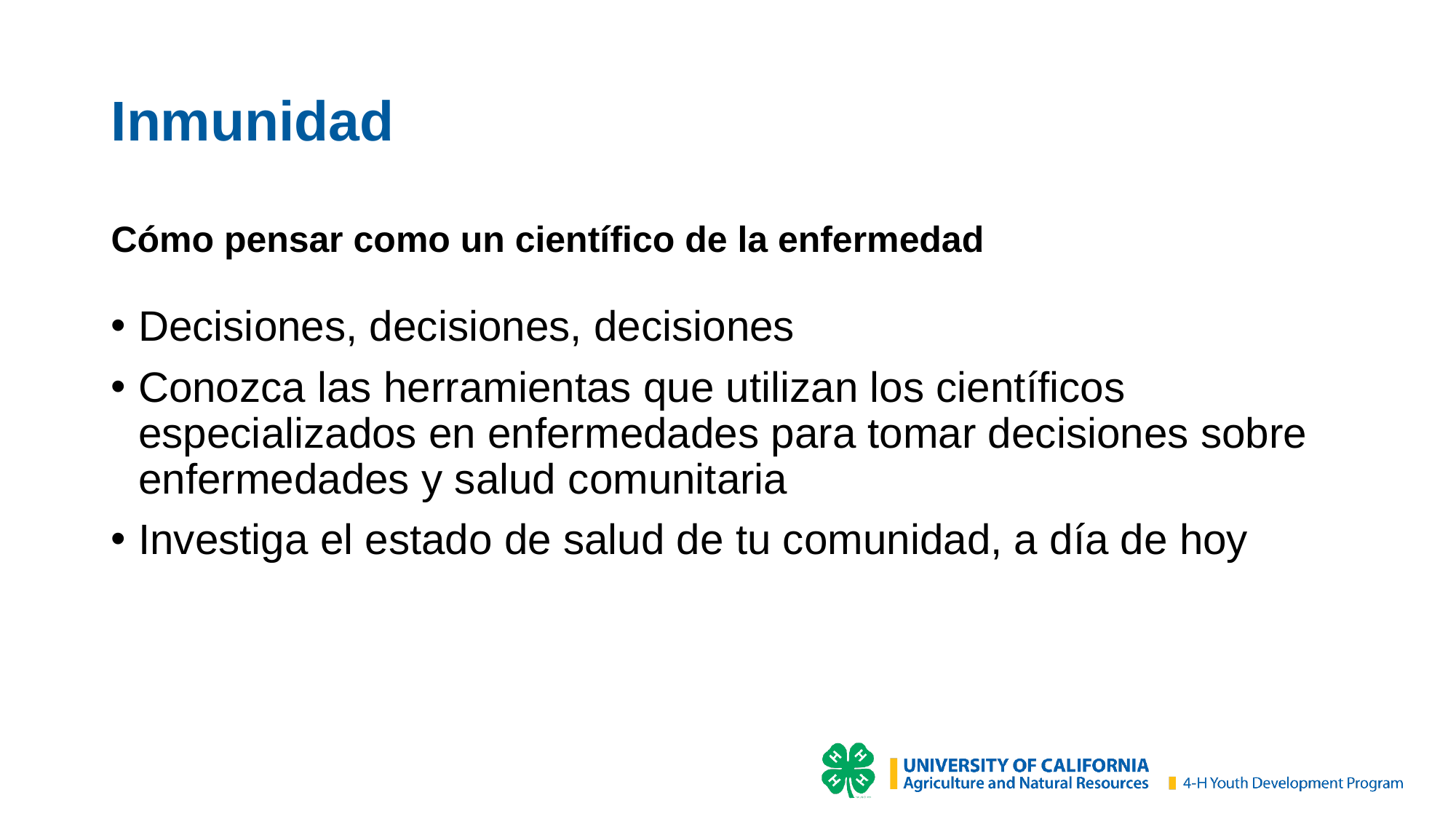

# Inmunidad
Cómo pensar como un científico de la enfermedad
Decisiones, decisiones, decisiones
Conozca las herramientas que utilizan los científicos especializados en enfermedades para tomar decisiones sobre enfermedades y salud comunitaria
Investiga el estado de salud de tu comunidad, a día de hoy